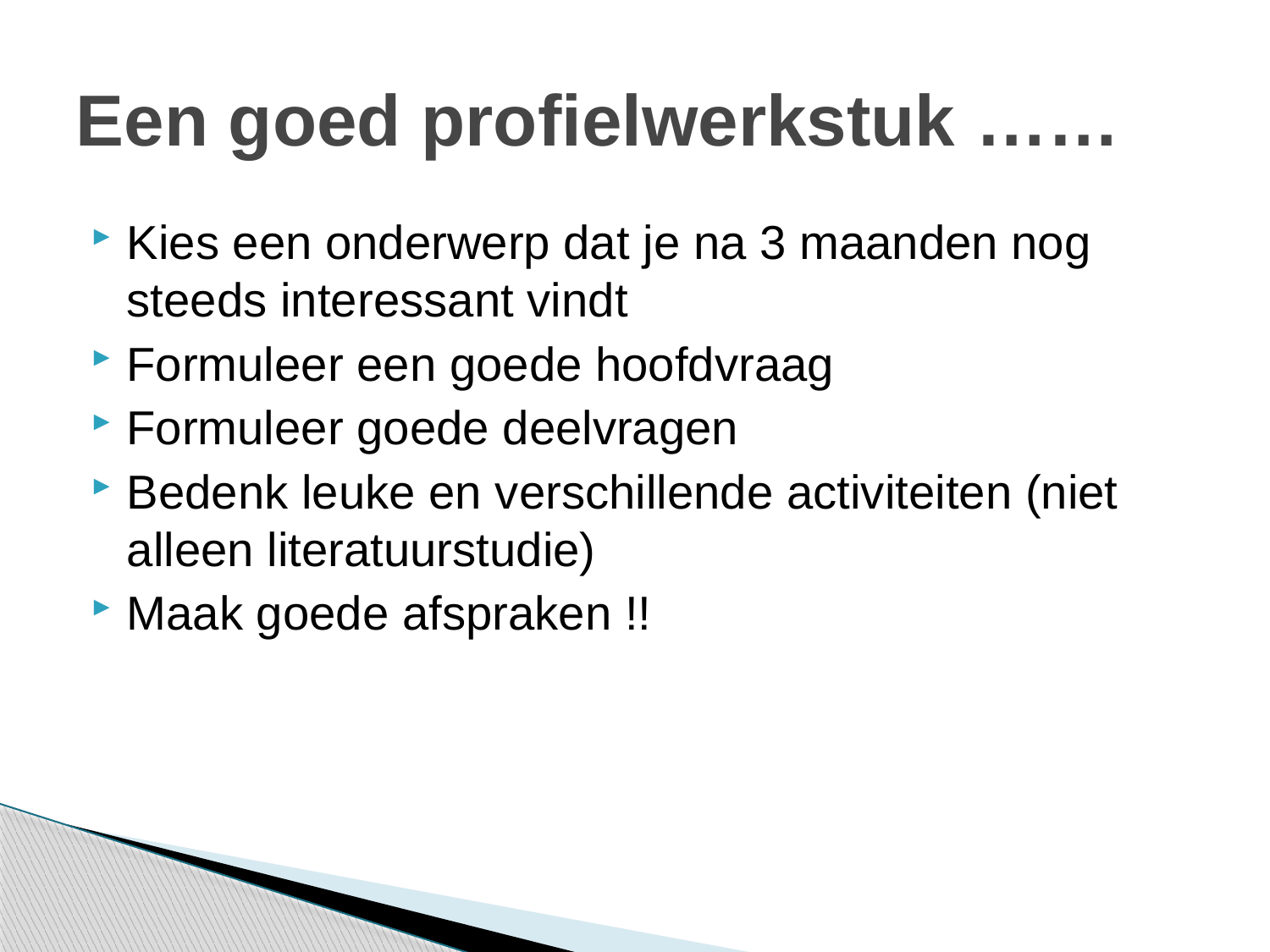

# Een goed profielwerkstuk ……
Kies een onderwerp dat je na 3 maanden nog steeds interessant vindt
Formuleer een goede hoofdvraag
Formuleer goede deelvragen
Bedenk leuke en verschillende activiteiten (niet alleen literatuurstudie)
Maak goede afspraken !!